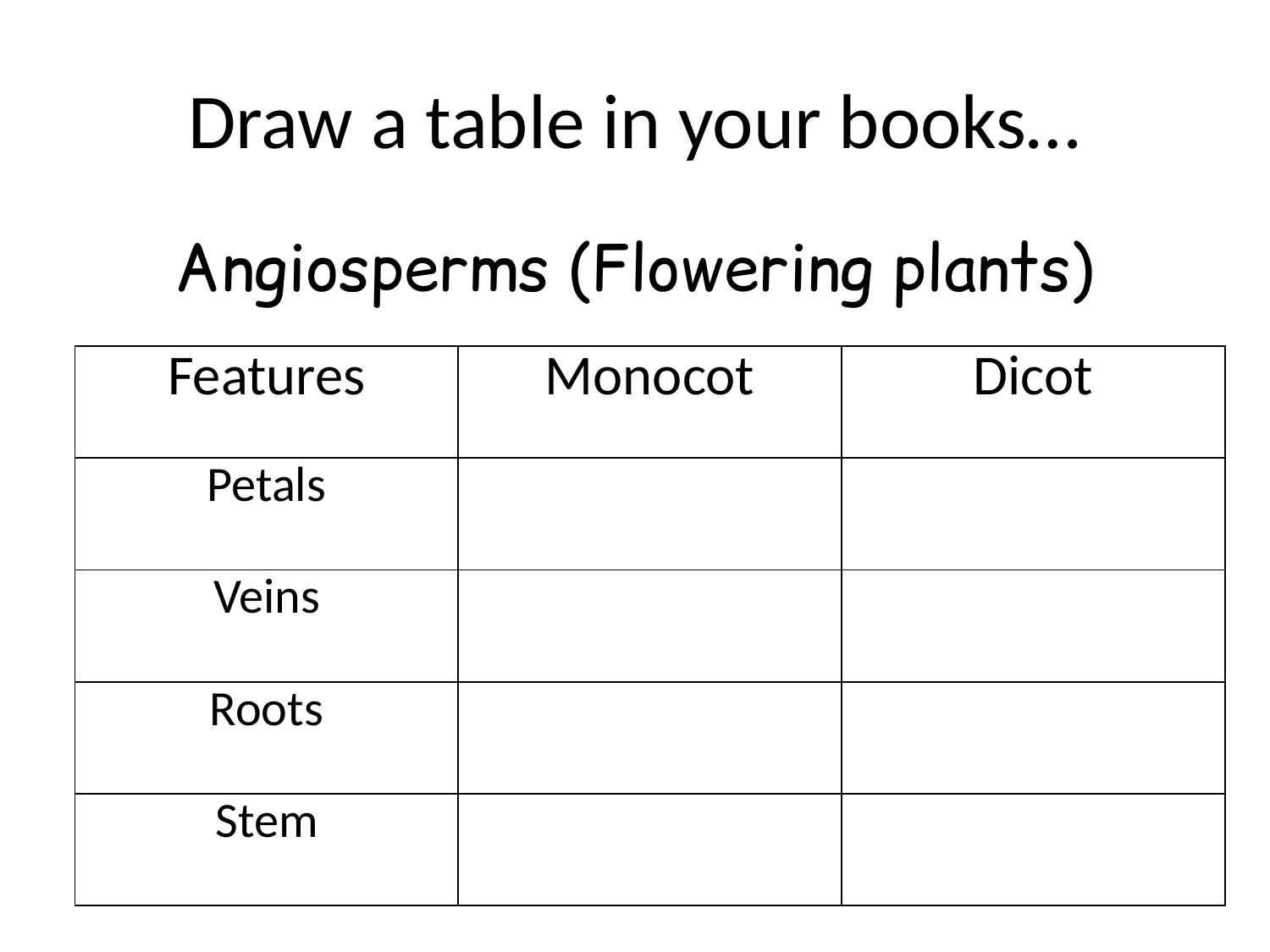

# Draw a table in your books…
Angiosperms (Flowering plants)
| Features | Monocot | Dicot |
| --- | --- | --- |
| Petals |  |  |
| Veins |  |  |
| Roots |  |  |
| Stem |  |  |